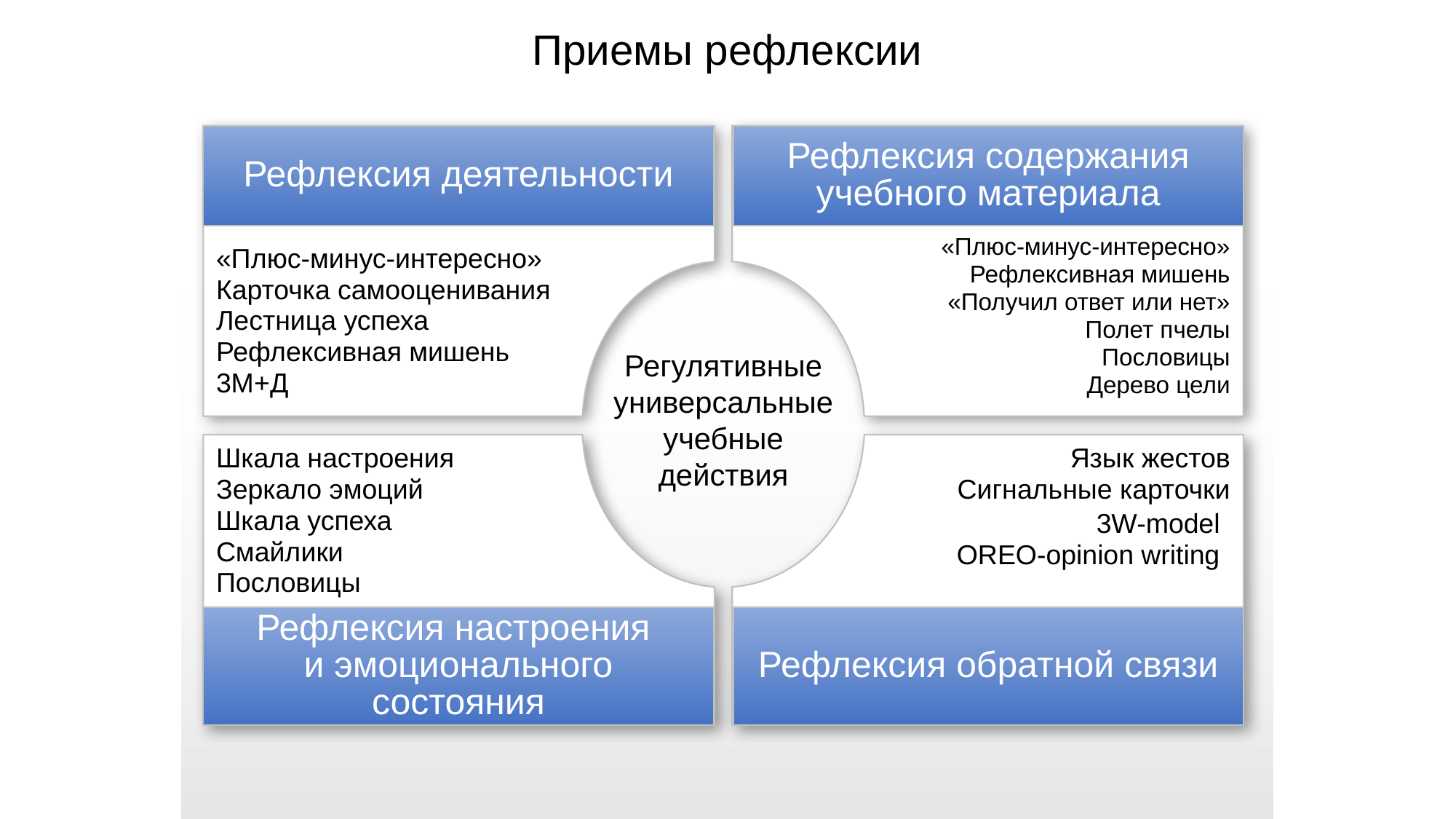

Приемы рефлексии
«Плюс-минус-интересно»
Карточка самооценивания
Лестница успеха
Рефлексивная мишень
3М+Д
Рефлексия деятельности
«Плюс-минус-интересно»
Рефлексивная мишень
«Получил ответ или нет»
Полет пчелы
Пословицы
Дерево цели
Рефлексия содержания учебного материала
Шкала настроения
Зеркало эмоций
Шкала успеха
Смайлики
Пословицы
Язык жестов
Сигнальные карточки

Рефлексия настроения
и эмоционального состояния
Рефлексия обратной связи

Регулятивные универсальные учебные действия
3W-model
OREO-opinion writing